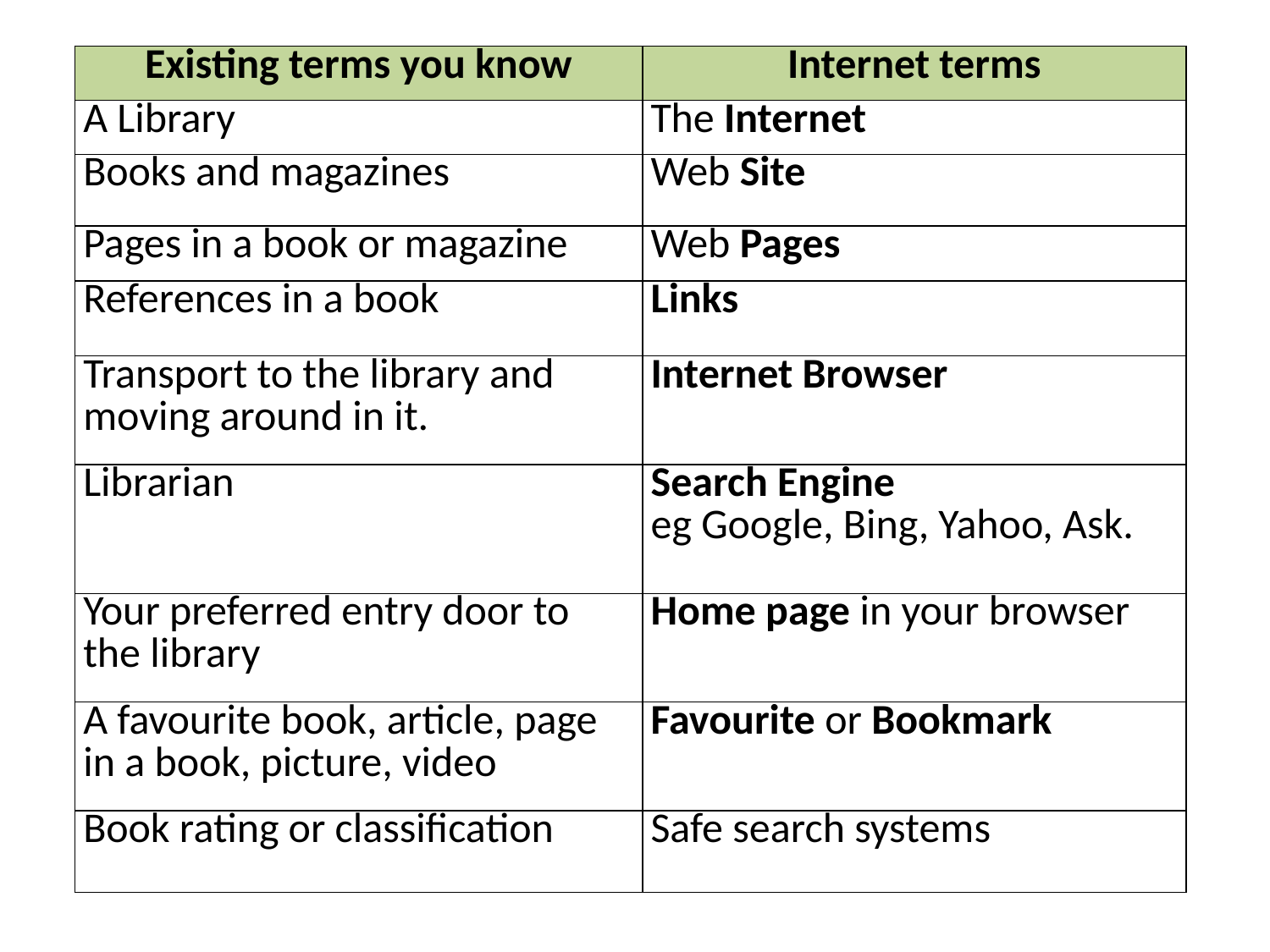

| Existing terms you know | Internet terms |
| --- | --- |
| A Library | The Internet |
| Books and magazines | Web Site |
| Pages in a book or magazine | Web Pages |
| References in a book | Links |
| Transport to the library and moving around in it. | Internet Browser |
| Librarian | Search Engine eg Google, Bing, Yahoo, Ask. |
| Your preferred entry door to the library | Home page in your browser |
| A favourite book, article, page in a book, picture, video | Favourite or Bookmark |
| Book rating or classification | Safe search systems |